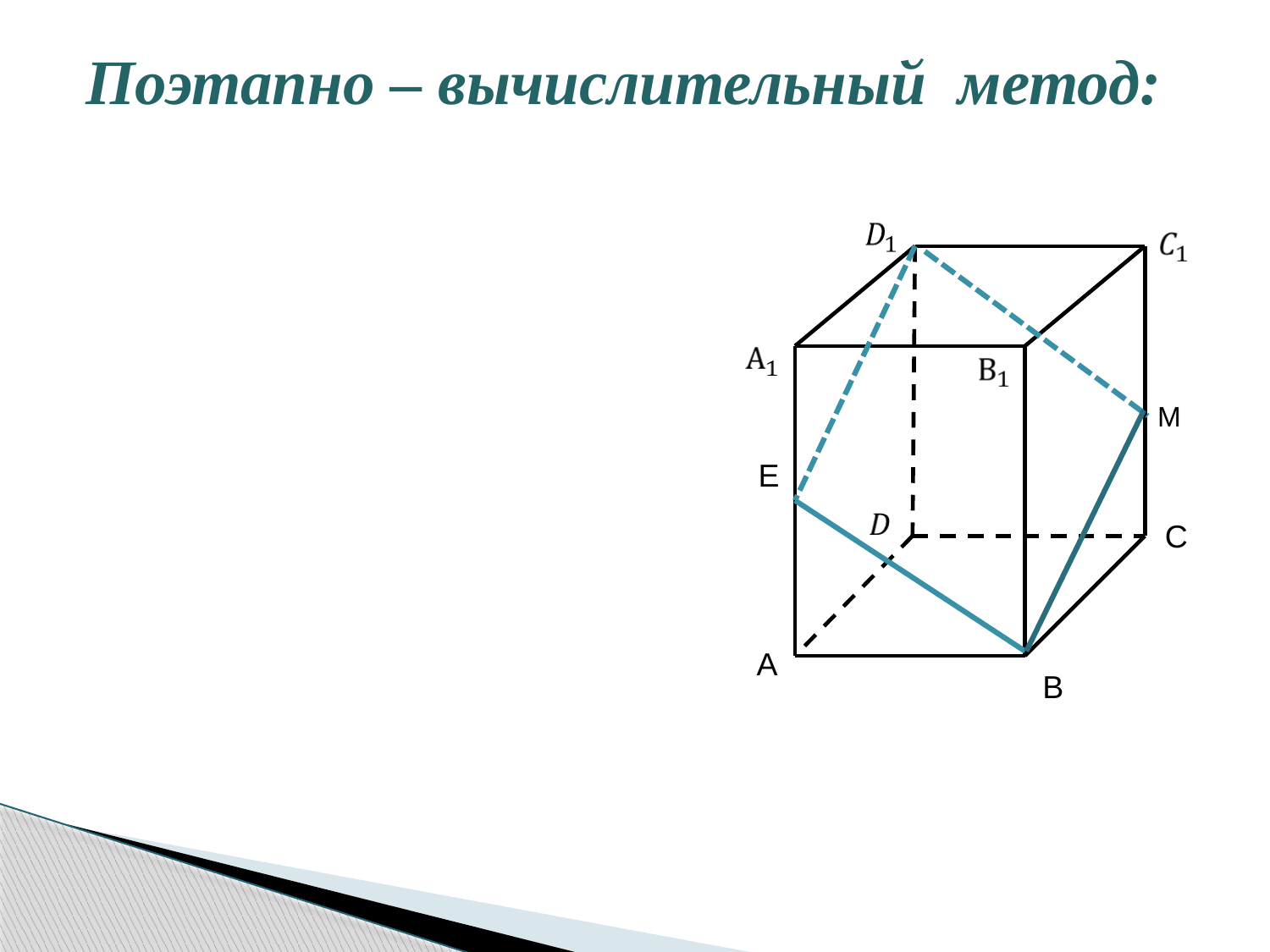

# Поэтапно – вычислительный  метод:

М
Е

С
А
В